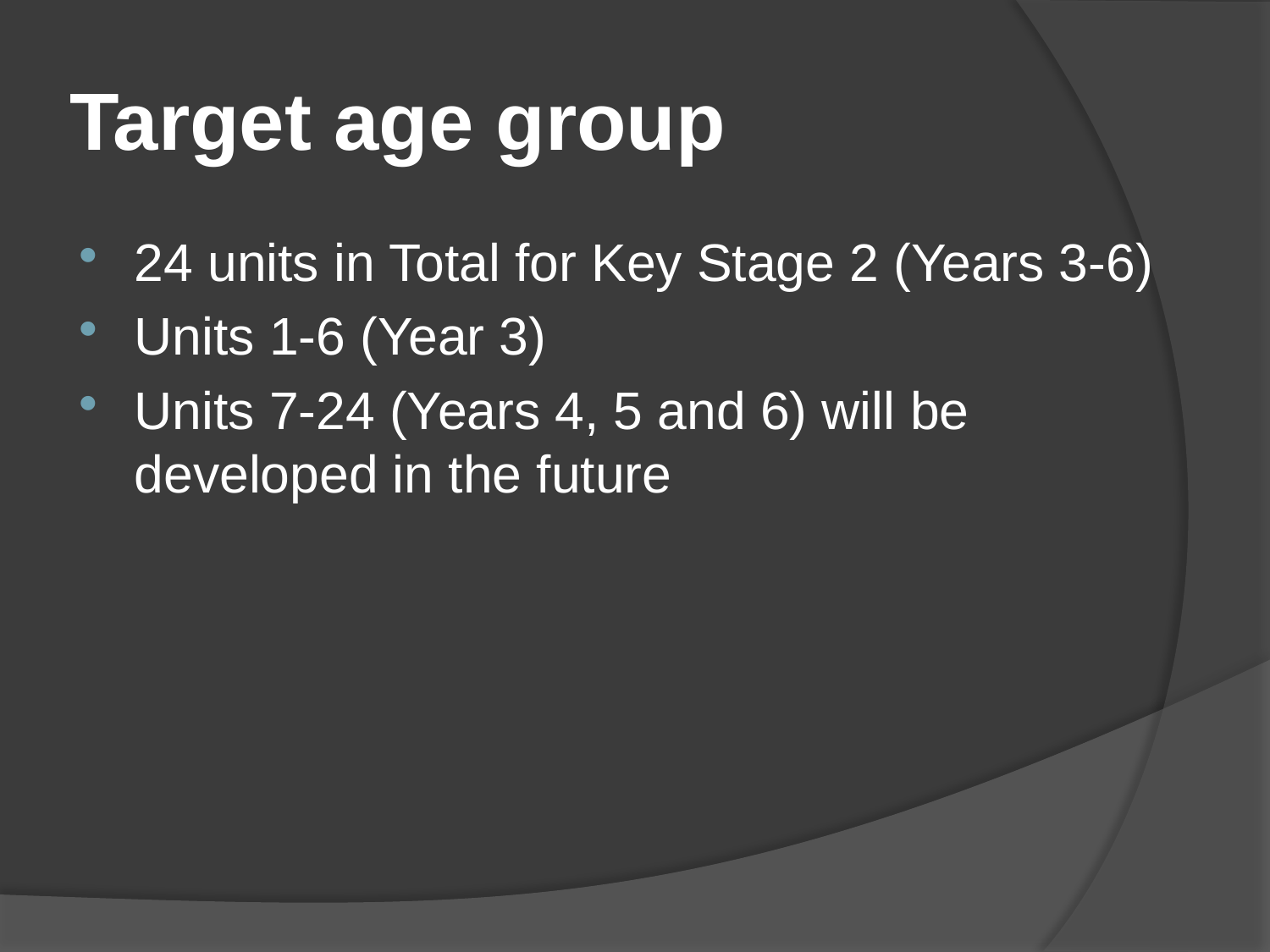

# Target age group
24 units in Total for Key Stage 2 (Years 3-6)
Units 1-6 (Year 3)
Units 7-24 (Years 4, 5 and 6) will be developed in the future